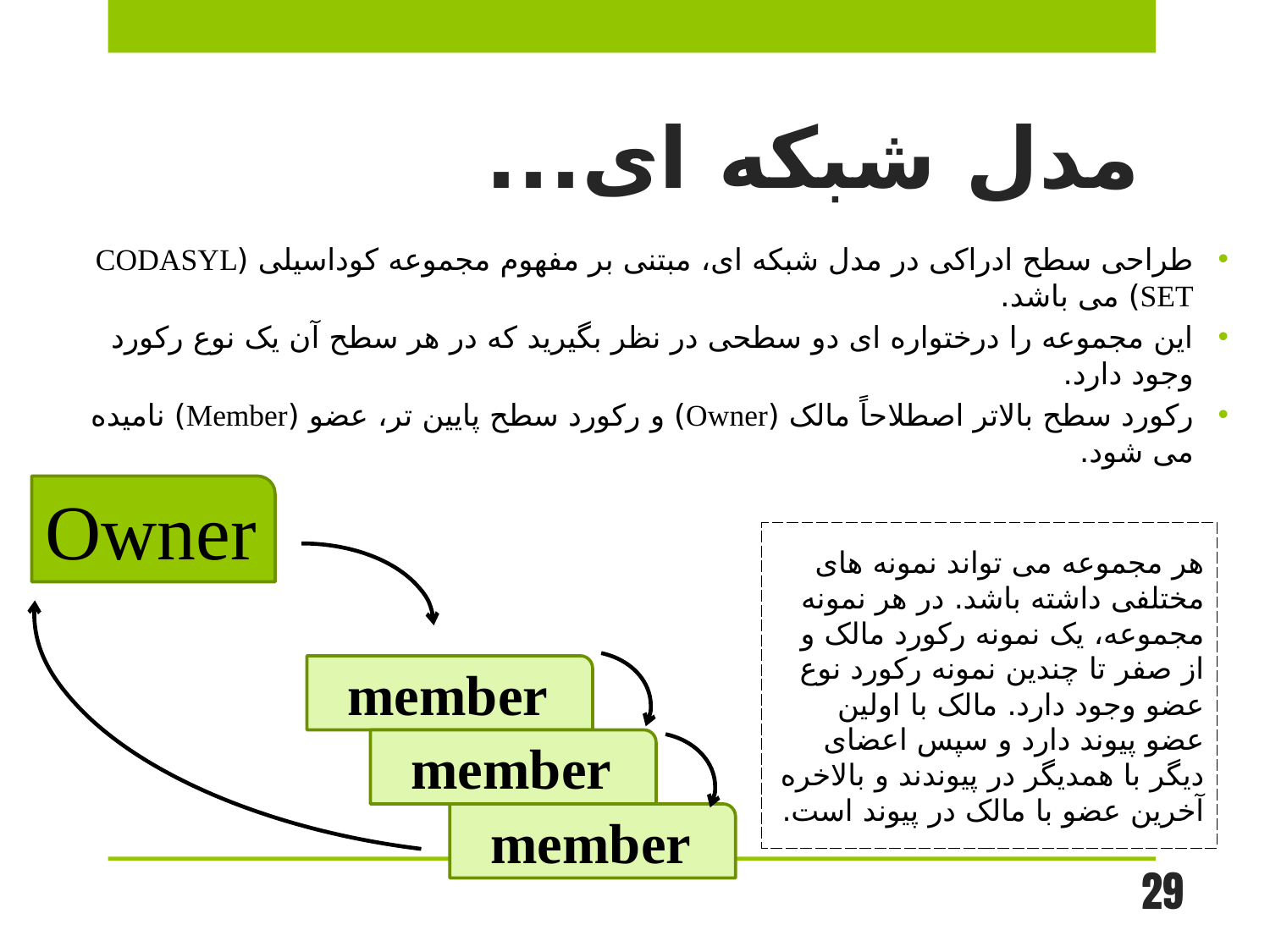

# مدل شبکه ای...
طراحی سطح ادراکی در مدل شبکه ای، مبتنی بر مفهوم مجموعه کوداسیلی (CODASYL SET) می باشد.
این مجموعه را درختواره ای دو سطحی در نظر بگیرید که در هر سطح آن یک نوع رکورد وجود دارد.
رکورد سطح بالاتر اصطلاحاً مالک (Owner) و رکورد سطح پایین تر، عضو (Member) نامیده می شود.

Owner
هر مجموعه می تواند نمونه های مختلفی داشته باشد. در هر نمونه مجموعه، یک نمونه رکورد مالک و از صفر تا چندین نمونه رکورد نوع عضو وجود دارد. مالک با اولین عضو پیوند دارد و سپس اعضای دیگر با همدیگر در پیوندند و بالاخره آخرین عضو با مالک در پیوند است.

member
member

member
29